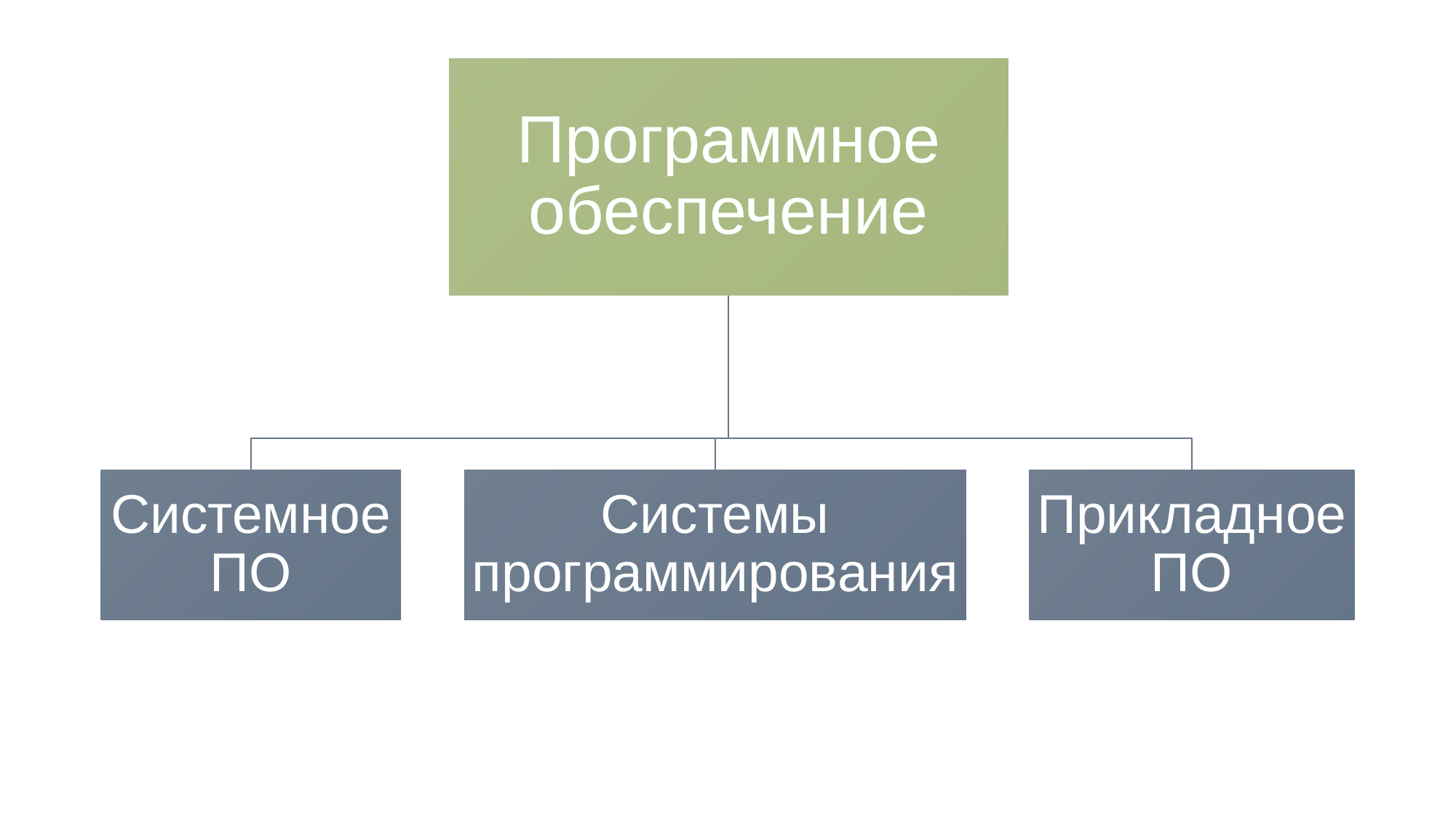

Программное обеспечение
Системное ПО
Системы программирования
Прикладное ПО